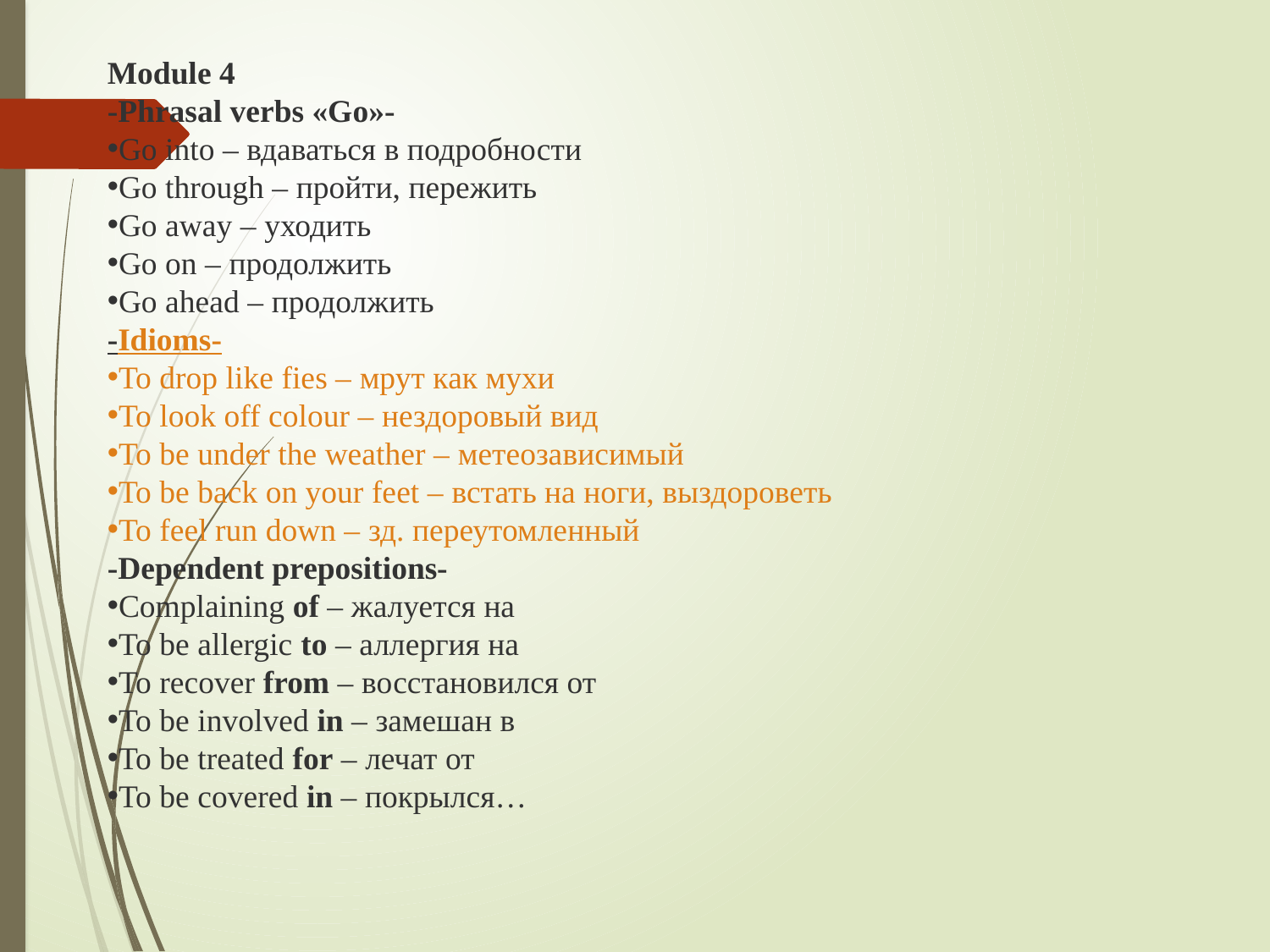

Module 4
-Phrasal verbs «Go»-
Go into – вдаваться в подробности
Go through – пройти, пережить
Go away – уходить
Go on – продолжить
Go ahead – продолжить
-Idioms-
To drop like fies – мрут как мухи
To look off colour – нездоровый вид
To be under the weather – метеозависимый
To be back on your feet – встать на ноги, выздороветь
To feel run down – зд. переутомленный
-Dependent prepositions-
Complaining of – жалуется на
To be allergic to – аллергия на
To recover from – восстановился от
To be involved in – замешан в
To be treated for – лечат от
To be covered in – покрылся…